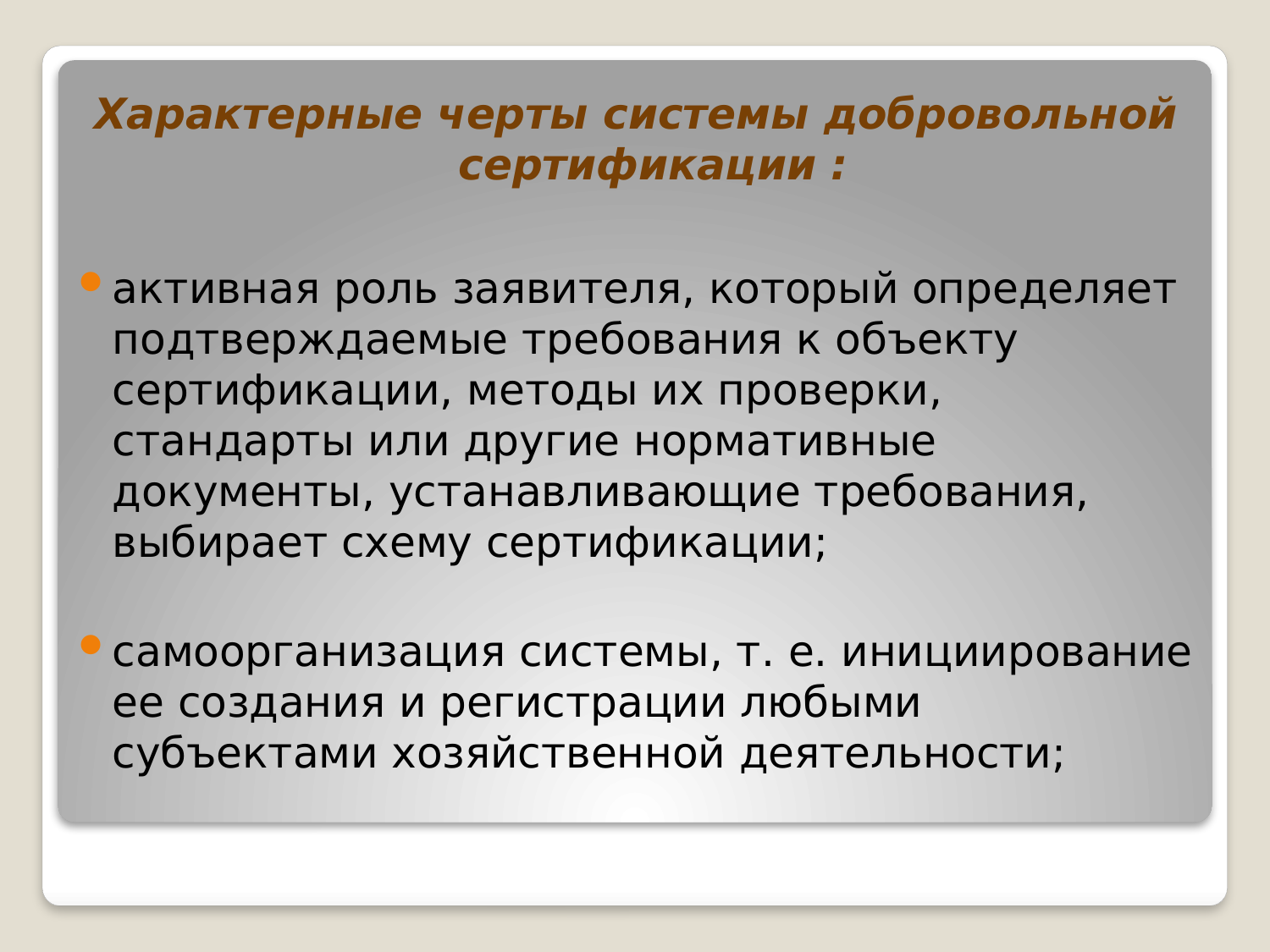

Характерные черты системы добровольной сертификации :

активная роль заявителя, который определяет подтверждаемые требования к объекту сертификации, методы их проверки, стандарты или другие нормативные документы, устанавливающие требования, выбирает схему сертификации;

самоорганизация системы, т. е. инициирование ее создания и регистрации любыми субъектами хозяйственной деятельности;